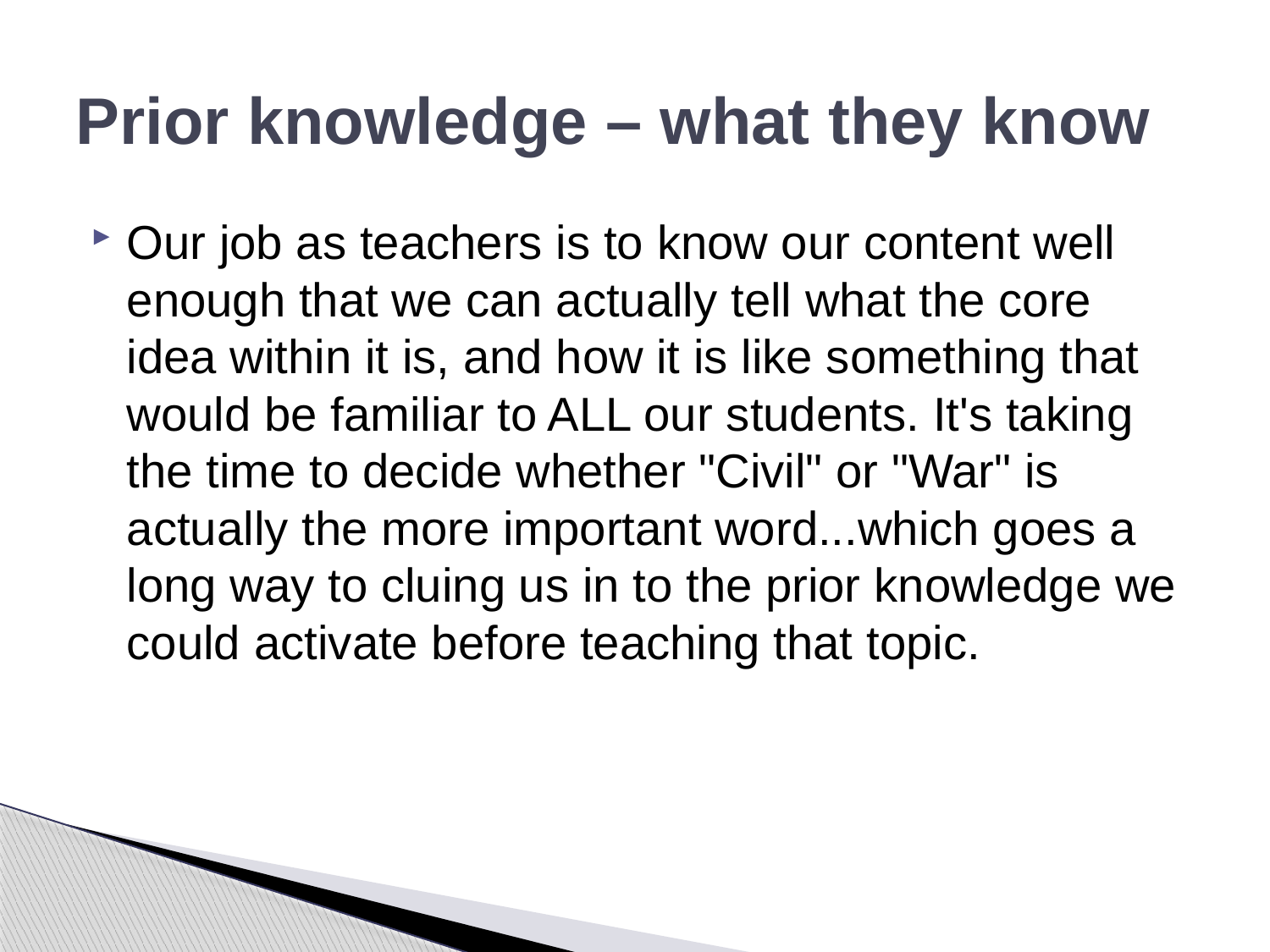

# Prior knowledge – what they know
Our job as teachers is to know our content well enough that we can actually tell what the core idea within it is, and how it is like something that would be familiar to ALL our students. It's taking the time to decide whether "Civil" or "War" is actually the more important word...which goes a long way to cluing us in to the prior knowledge we could activate before teaching that topic.